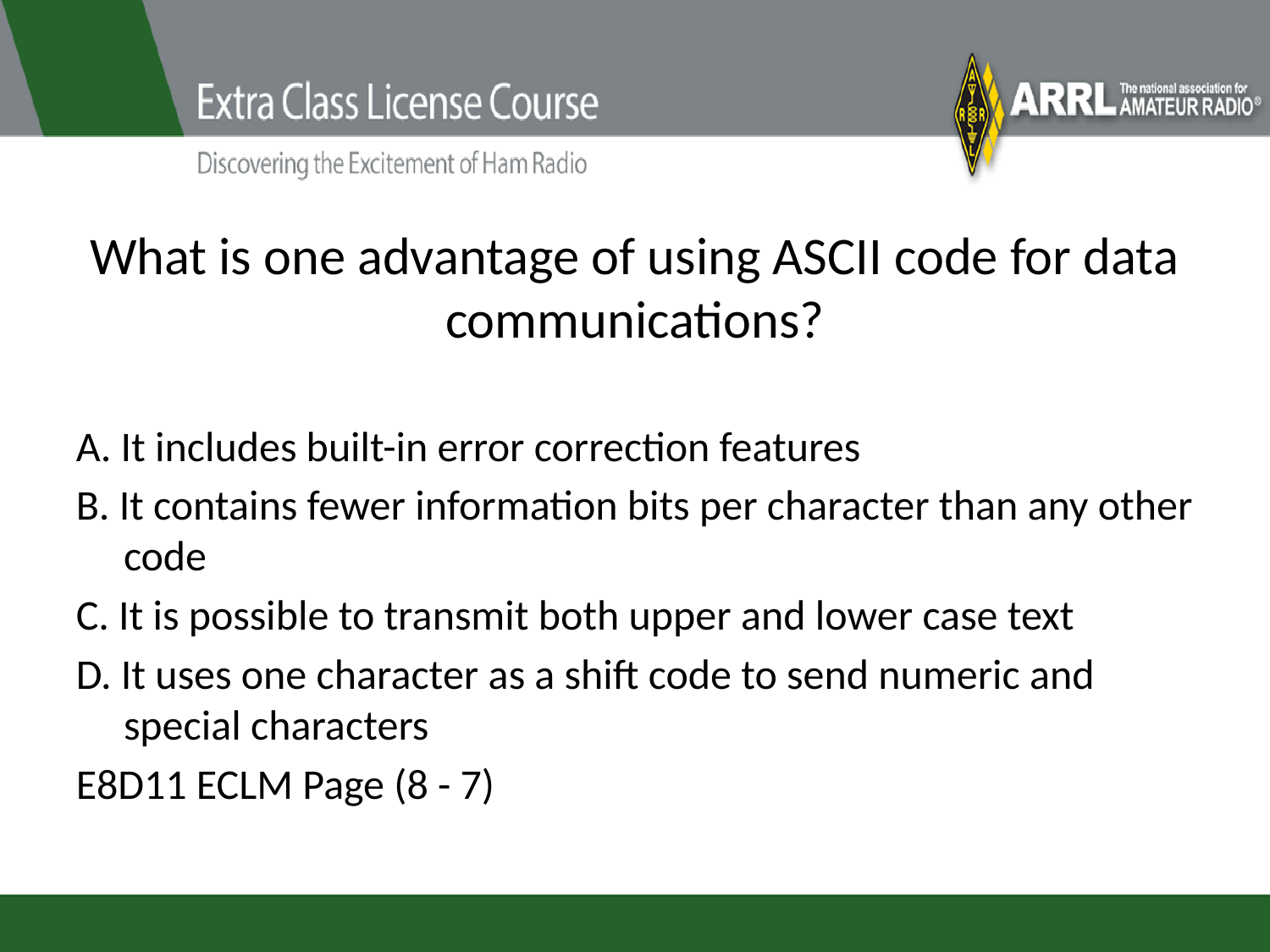

# What is one advantage of using ASCII code for data communications?
A. It includes built-in error correction features
B. It contains fewer information bits per character than any other code
C. It is possible to transmit both upper and lower case text
D. It uses one character as a shift code to send numeric and special characters
E8D11 ECLM Page (8 - 7)